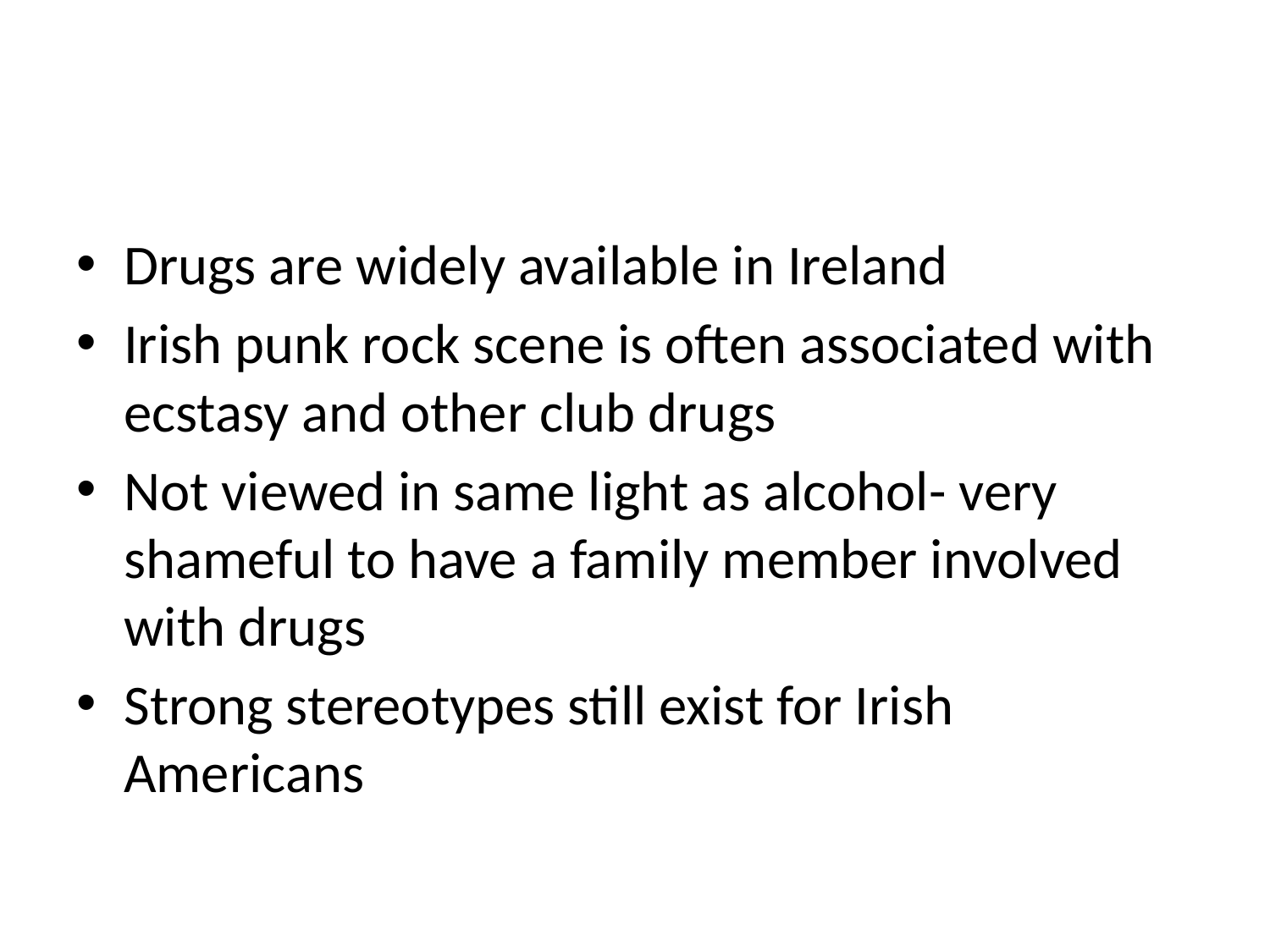

#
Drugs are widely available in Ireland
Irish punk rock scene is often associated with ecstasy and other club drugs
Not viewed in same light as alcohol- very shameful to have a family member involved with drugs
Strong stereotypes still exist for Irish Americans